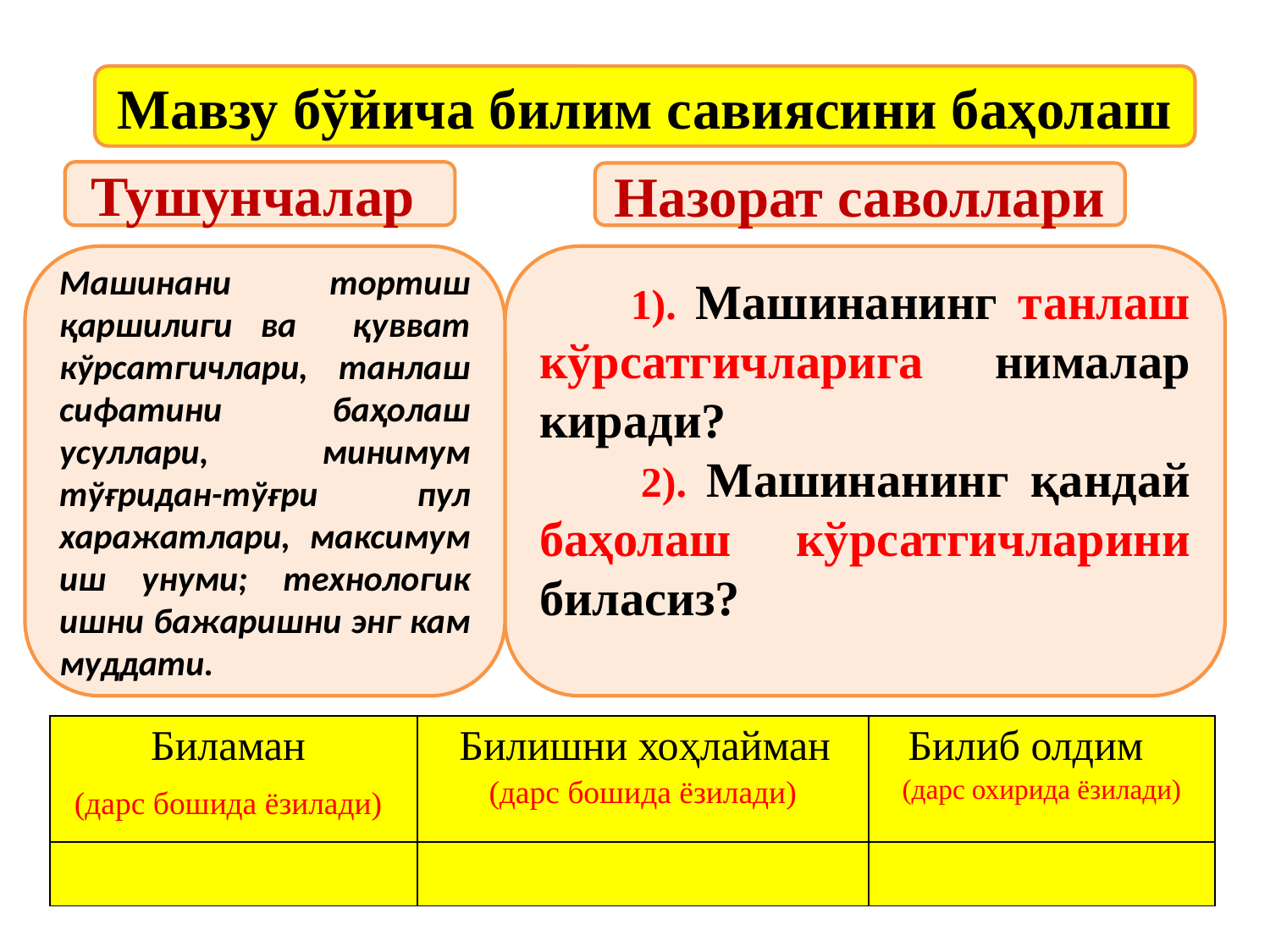

Мавзу бўйича билим савиясини баҳолаш
Тушунчалар
Назорат саволлари
     1). Машинанинг танлаш кўрсатгичларига нималар киради?
     2). Машинанинг қандай баҳолаш кўрсатгичларини биласиз?

Машинани  тортиш қаршилиги ва  қувват кўрсатгичлари, танлаш сифатини баҳолаш усуллари, минимум тўғридан-тўғри пул харажатлари, максимум иш унуми; технологик ишни бажаришни энг кам муддати.
| Биламан (дарс бошида ёзилади) | Билишни хоҳлайман (дарс бошида ёзилади) | Билиб олдим (дарс охирида ёзилади) |
| --- | --- | --- |
|  |  |  |